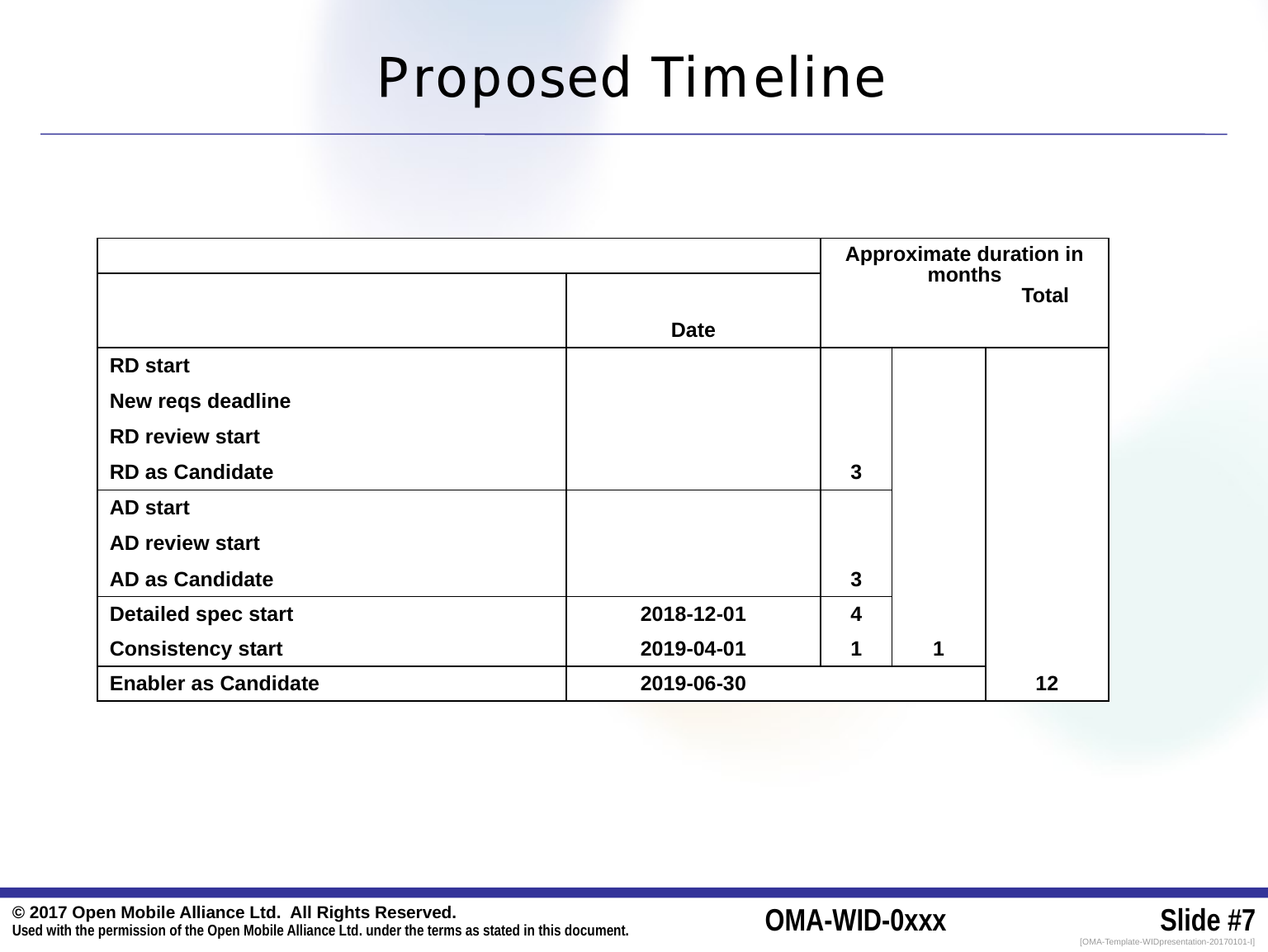

# Proposed Timeline

|  |  | Approximate duration in months Total |  |  |
| --- | --- | --- | --- | --- |
|  | Date |  |  |  |
| RD start |  |  |  |  |
| New reqs deadline |  |  |  |  |
| RD review start |  |  |  |  |
| RD as Candidate |  | 3 |  |  |
| AD start |  |  |  |  |
| AD review start |  |  |  |  |
| AD as Candidate |  | 3 |  |  |
| Detailed spec start | 2018-12-01 | 4 |  |  |
| Consistency start | 2019-04-01 | 1 | 1 |  |
| Enabler as Candidate | 2019-06-30 |  |  | 12 |